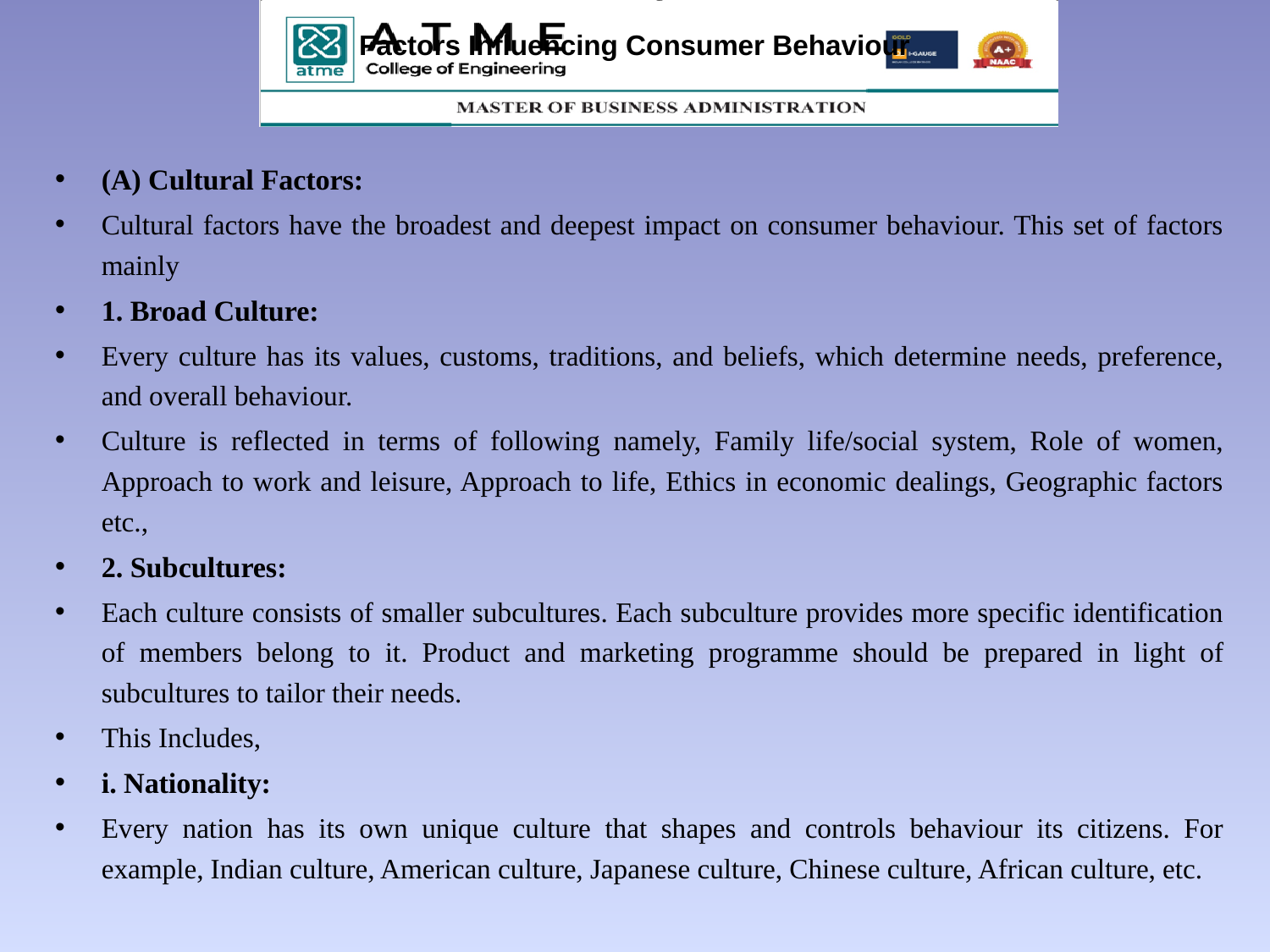

# Factors Influencing Consumer Behaviour
(A) Cultural Factors:
Cultural factors have the broadest and deepest impact on consumer behaviour. This set of factors mainly
1. Broad Culture:
Every culture has its values, customs, traditions, and beliefs, which determine needs, preference, and overall behaviour.
Culture is reflected in terms of following namely, Family life/social system, Role of women, Approach to work and leisure, Approach to life, Ethics in economic dealings, Geographic factors etc.,
2. Subcultures:
Each culture consists of smaller subcultures. Each subculture provides more specific identification of members belong to it. Product and marketing programme should be prepared in light of subcultures to tailor their needs.
This Includes,
i. Nationality:
Every nation has its own unique culture that shapes and controls behaviour its citizens. For example, Indian culture, American culture, Japanese culture, Chinese culture, African culture, etc.